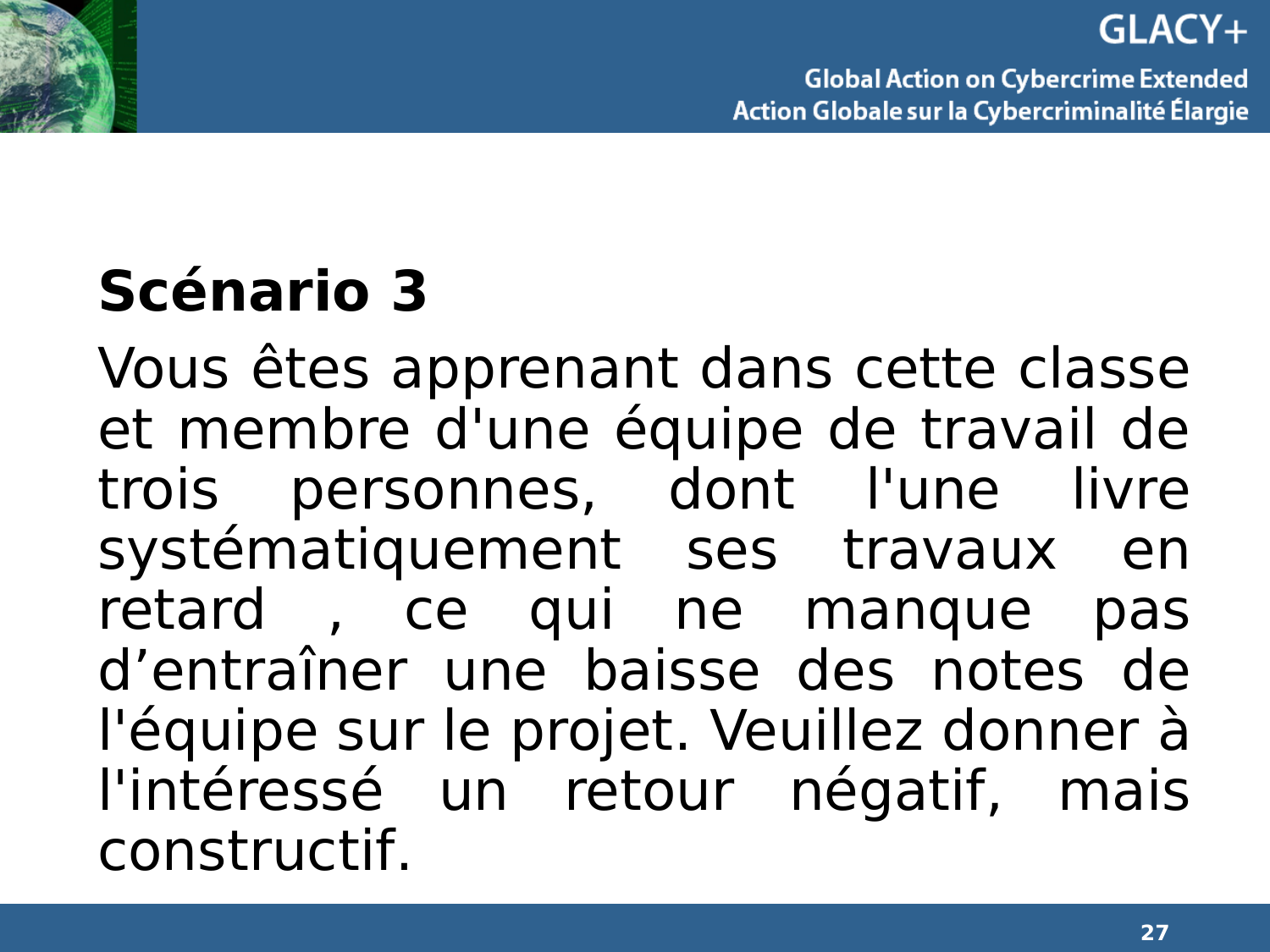

Scénario 3
Vous êtes apprenant dans cette classe et membre d'une équipe de travail de trois personnes, dont l'une livre systématiquement ses travaux en retard , ce qui ne manque pas d’entraîner une baisse des notes de l'équipe sur le projet. Veuillez donner à l'intéressé un retour négatif, mais constructif.
27